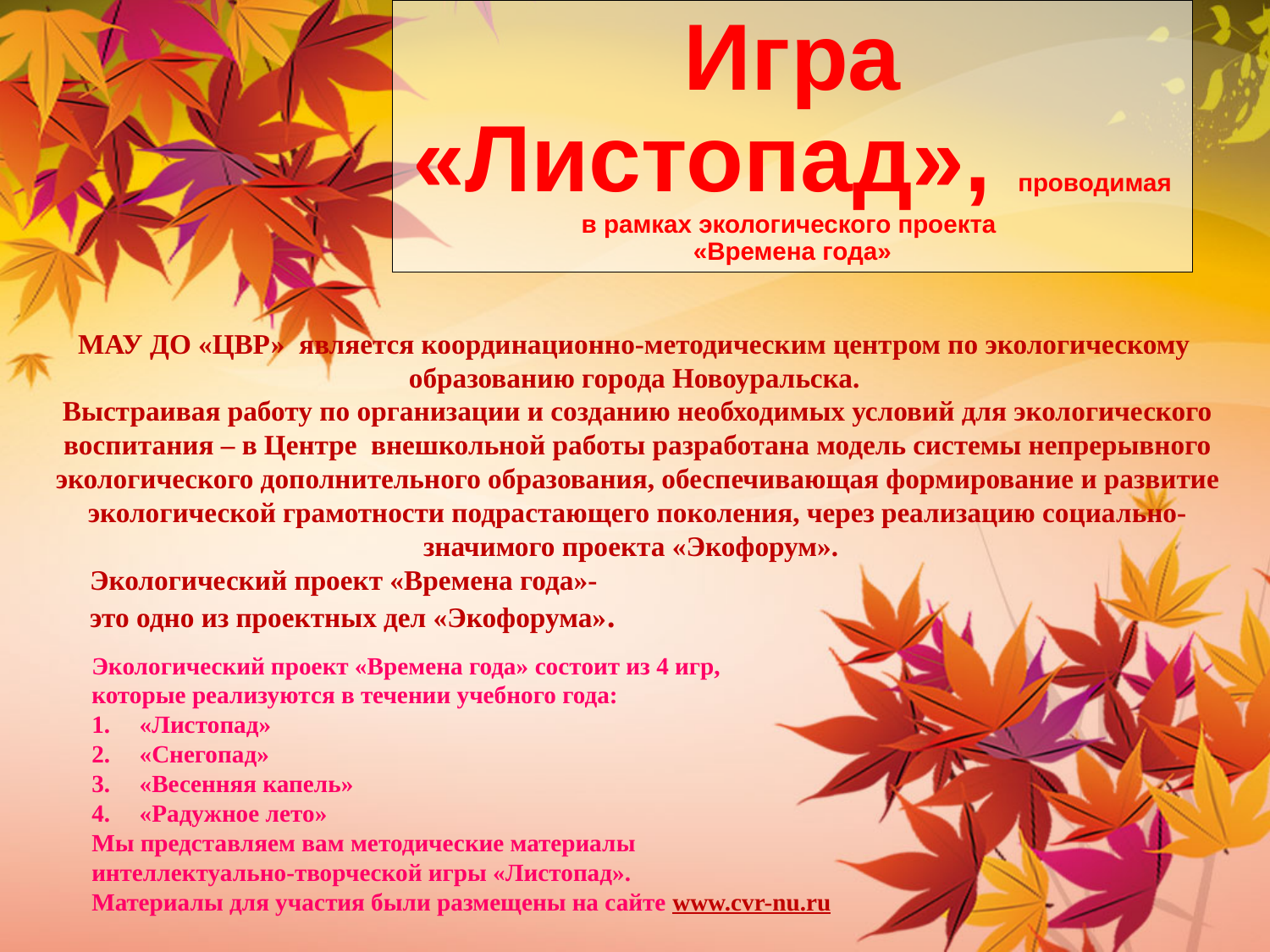

# Игра «Листопад», проводимая в рамках экологического проекта «Времена года»
МАУ ДО «ЦВР»  является координационно-методическим центром по экологическому  образованию города Новоуральска.
Выстраивая работу по организации и созданию необходимых условий для экологического воспитания – в Центре  внешкольной работы разработана модель системы непрерывного экологического дополнительного образования, обеспечивающая формирование и развитие экологической грамотности подрастающего поколения, через реализацию социально-значимого проекта «Экофорум».
         Экологический проект «Времена года»-
         это одно из проектных дел «Экофорума».
Экологический проект «Времена года» состоит из 4 игр,
которые реализуются в течении учебного года:
«Листопад»
«Снегопад»
«Весенняя капель»
«Радужное лето»
Мы представляем вам методические материалы
интеллектуально-творческой игры «Листопад».
Материалы для участия были размещены на сайте www.сvr-nu.ru